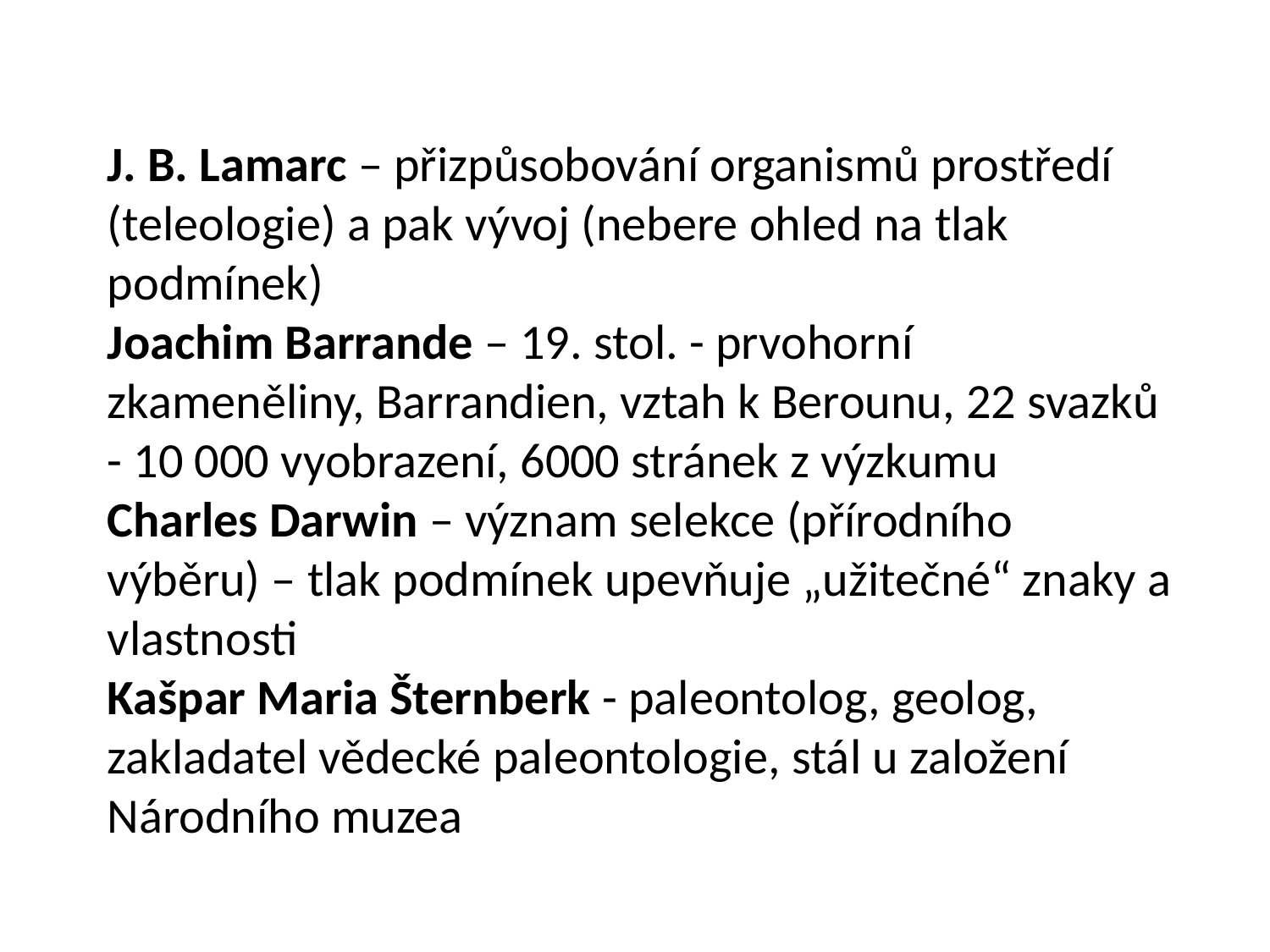

J. B. Lamarc – přizpůsobování organismů prostředí  (teleologie) a pak vývoj (nebere ohled na tlak podmínek)
Joachim Barrande – 19. stol. - prvohorní zkameněliny, Barrandien, vztah k Berounu, 22 svazků - 10 000 vyobrazení, 6000 stránek z výzkumu
Charles Darwin – význam selekce (přírodního výběru) – tlak podmínek upevňuje „užitečné“ znaky a vlastnosti
Kašpar Maria Šternberk - paleontolog, geolog, zakladatel vědecké paleontologie, stál u založení Národního muzea